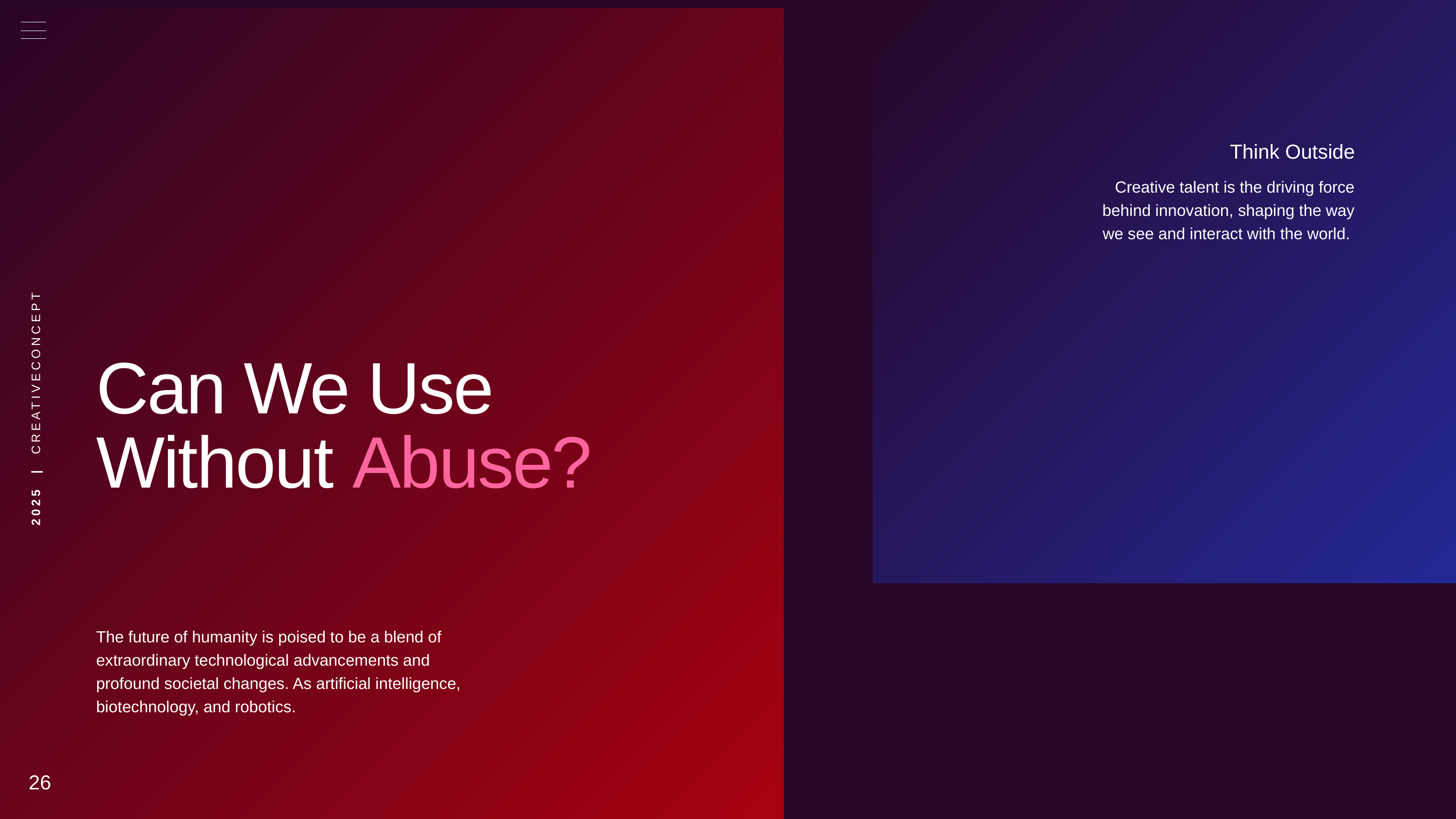

Think Outside
Creative talent is the driving force behind innovation, shaping the way we see and interact with the world.
Can We Use Without Abuse?

The future of humanity is poised to be a blend of extraordinary technological advancements and profound societal changes. As artificial intelligence, biotechnology, and robotics.